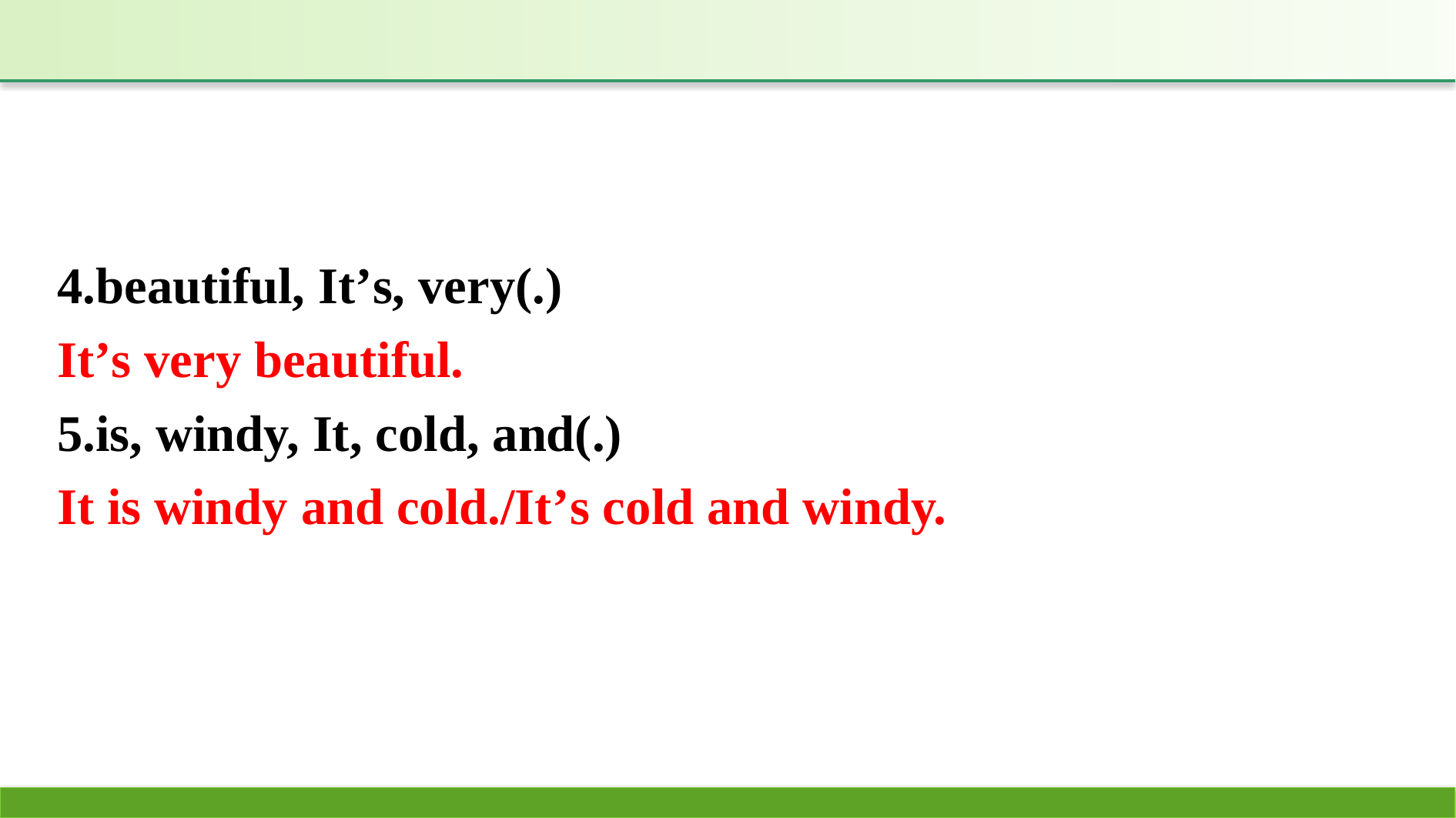

4.beautiful, It’s, very(.)

5.is, windy, It, cold, and(.)
It’s very beautiful.

It is windy and cold./It’s cold and windy.